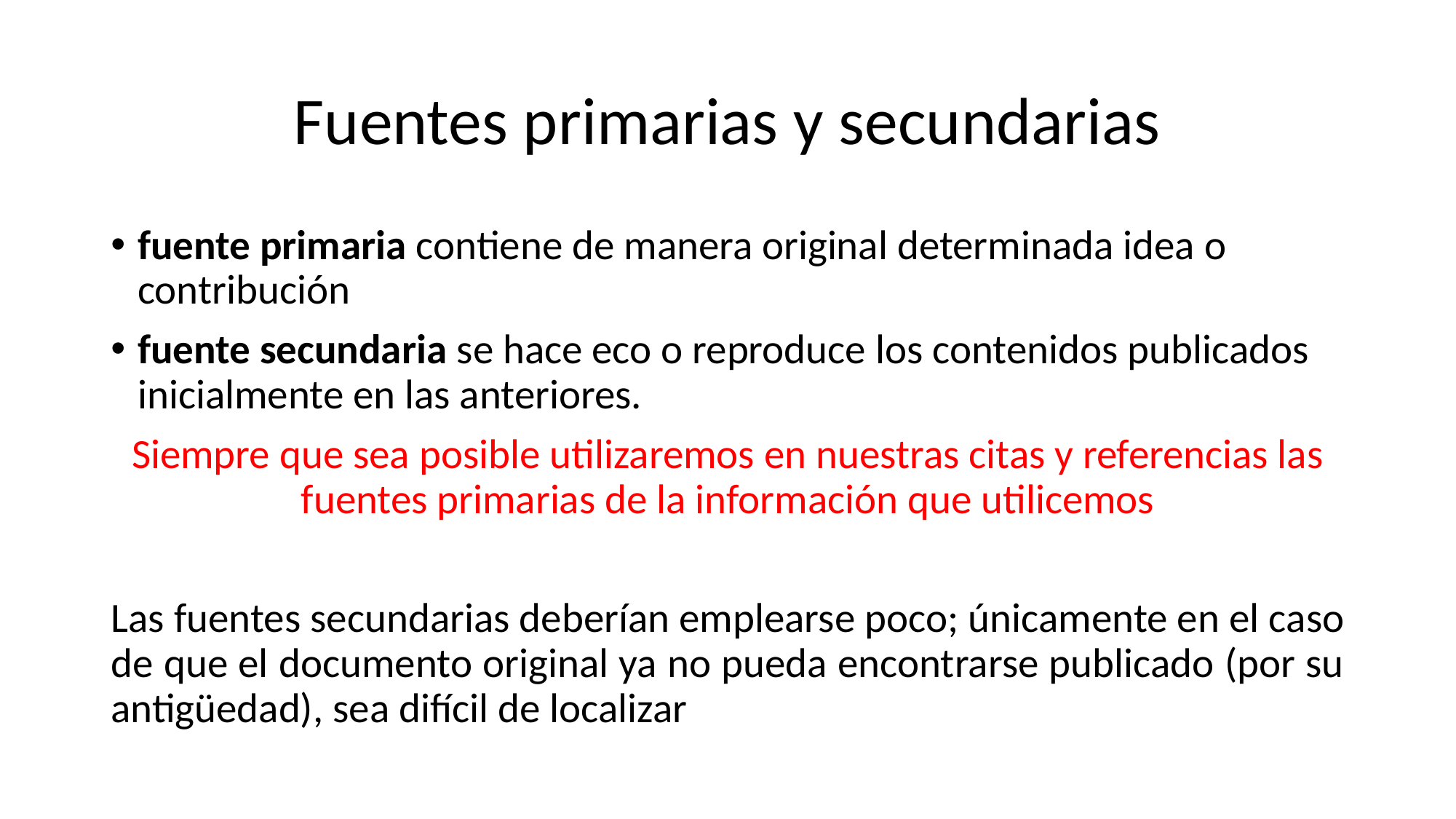

# Fuentes primarias y secundarias
fuente primaria contiene de manera original determinada idea o contribución
fuente secundaria se hace eco o reproduce los contenidos publicados inicialmente en las anteriores.
Siempre que sea posible utilizaremos en nuestras citas y referencias las fuentes primarias de la información que utilicemos

Las fuentes secundarias deberían emplearse poco; únicamente en el caso de que el documento original ya no pueda encontrarse publicado (por su antigüedad), sea difícil de localizar